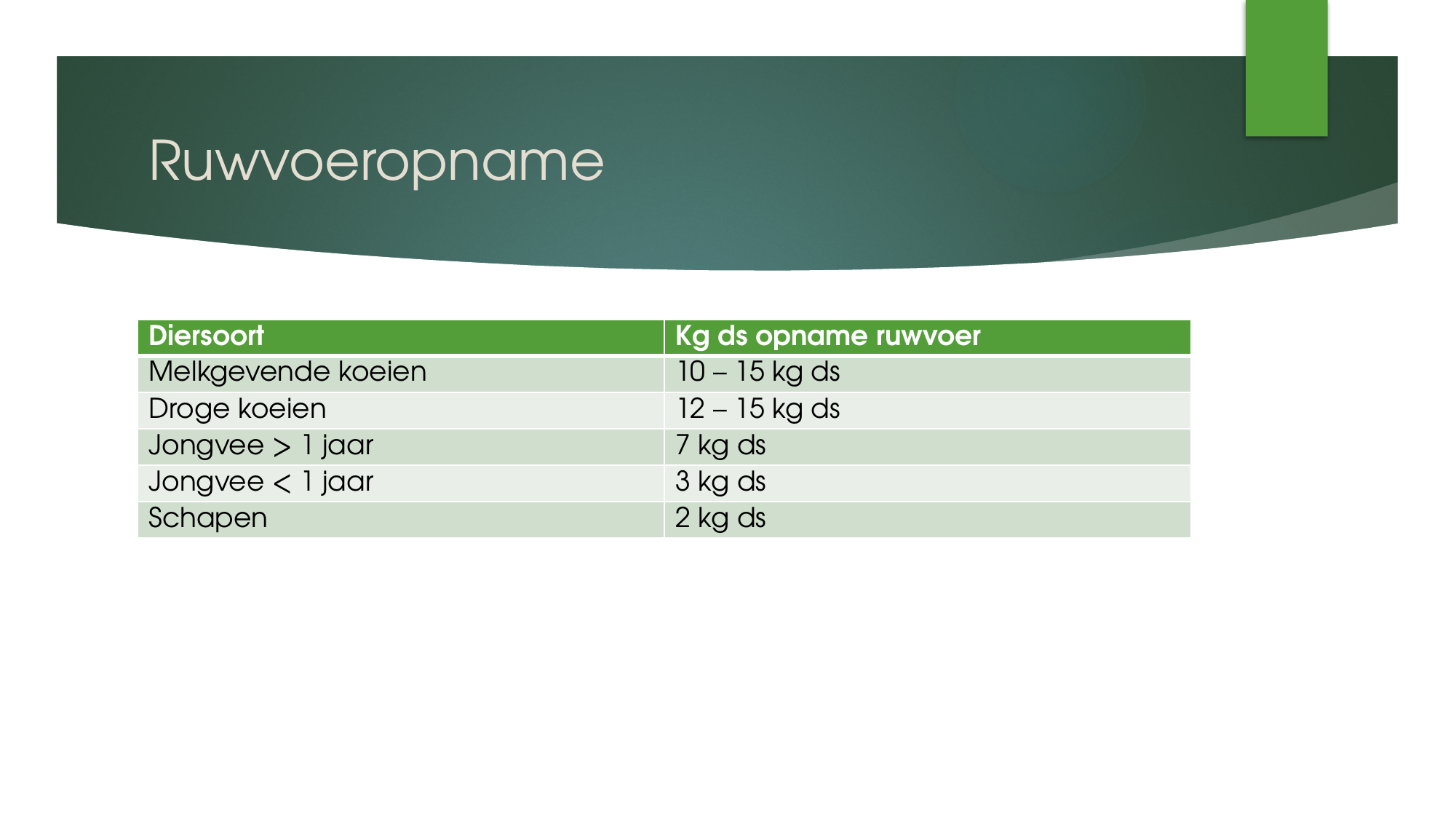

# Ruwvoeropname
| Diersoort | Kg ds opname ruwvoer |
| --- | --- |
| Melkgevende koeien | 10 – 15 kg ds |
| Droge koeien | 12 – 15 kg ds |
| Jongvee > 1 jaar | 7 kg ds |
| Jongvee < 1 jaar | 3 kg ds |
| Schapen | 2 kg ds |